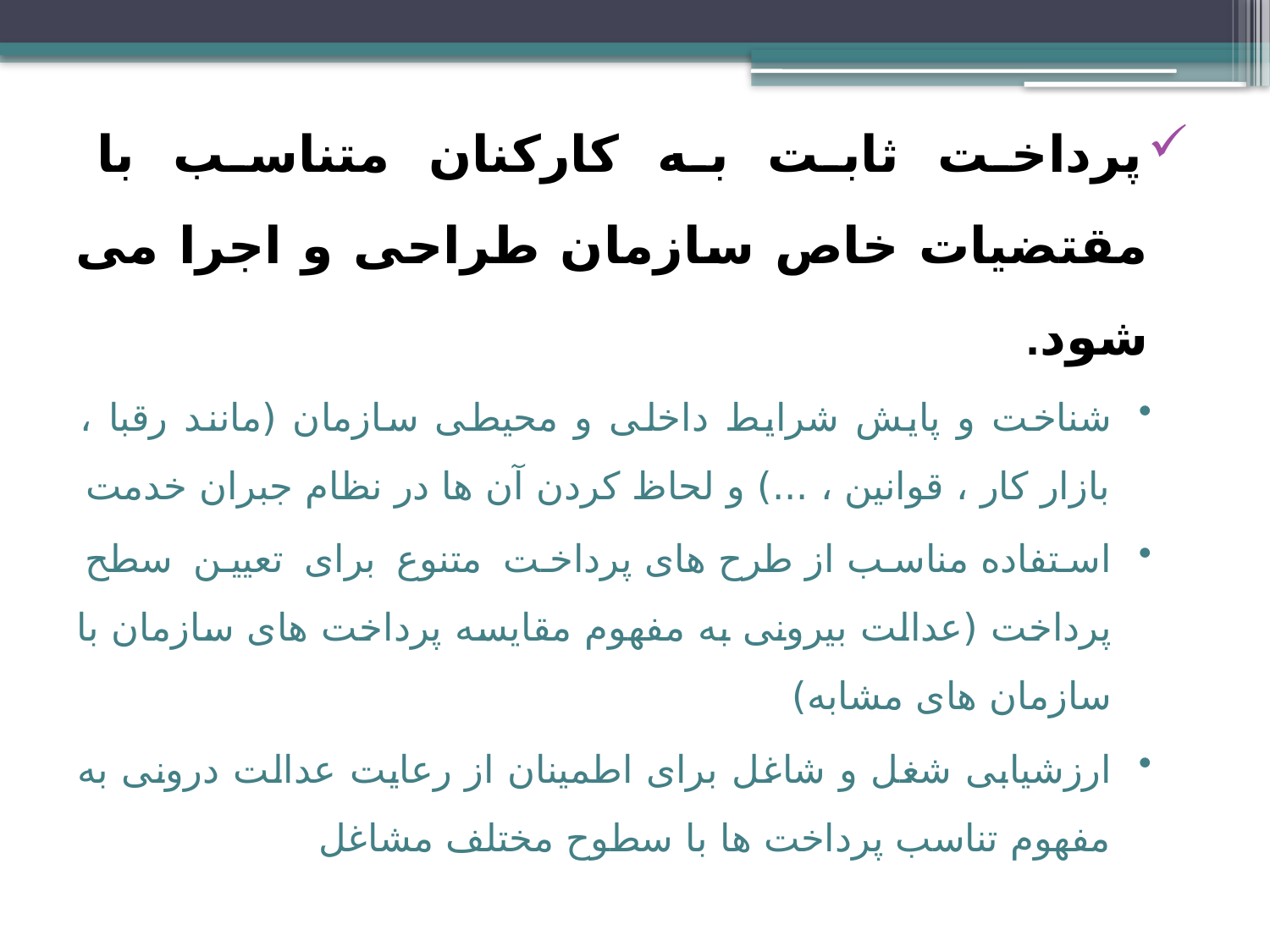

پرداخت ثابت به کارکنان متناسب با مقتضیات خاص سازمان طراحی و اجرا می شود.
شناخت و پایش شرایط داخلی و محیطی سازمان (مانند رقبا ، بازار کار ، قوانین ، ...) و لحاظ کردن آن ها در نظام جبران خدمت
استفاده مناسب از طرح های پرداخت متنوع برای تعیین سطح پرداخت (عدالت بیرونی به مفهوم مقایسه پرداخت های سازمان با سازمان های مشابه)
ارزشیابی شغل و شاغل برای اطمینان از رعایت عدالت درونی به مفهوم تناسب پرداخت ها با سطوح مختلف مشاغل